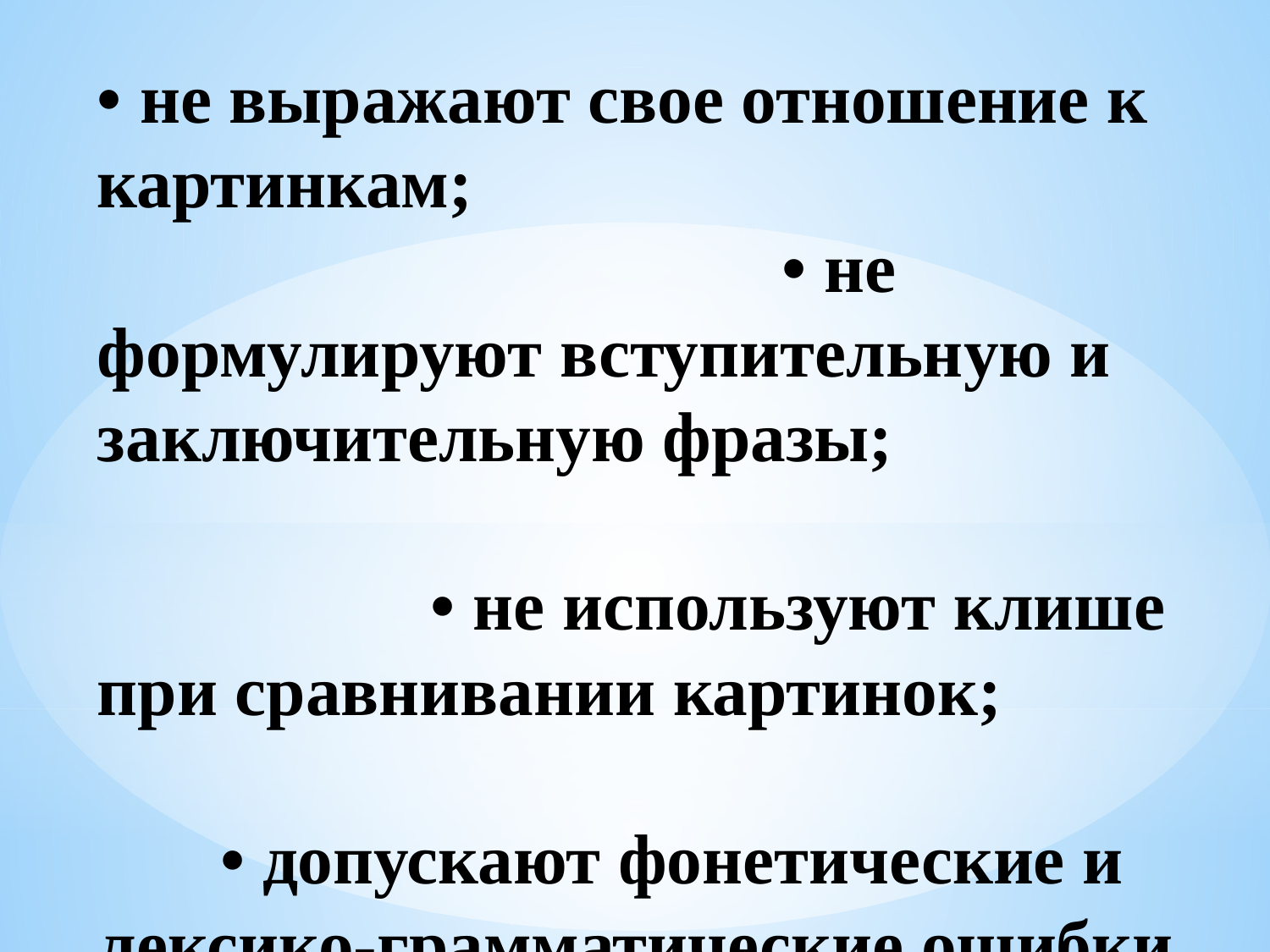

• не выражают свое отношение к картинкам;                                                                                  • не формулируют вступительную и заключительную фразы;                                                                                                       • не используют клише при сравнивании картинок;                                                                                     • допускают фонетические и лексико-грамматические ошибки в ответе.